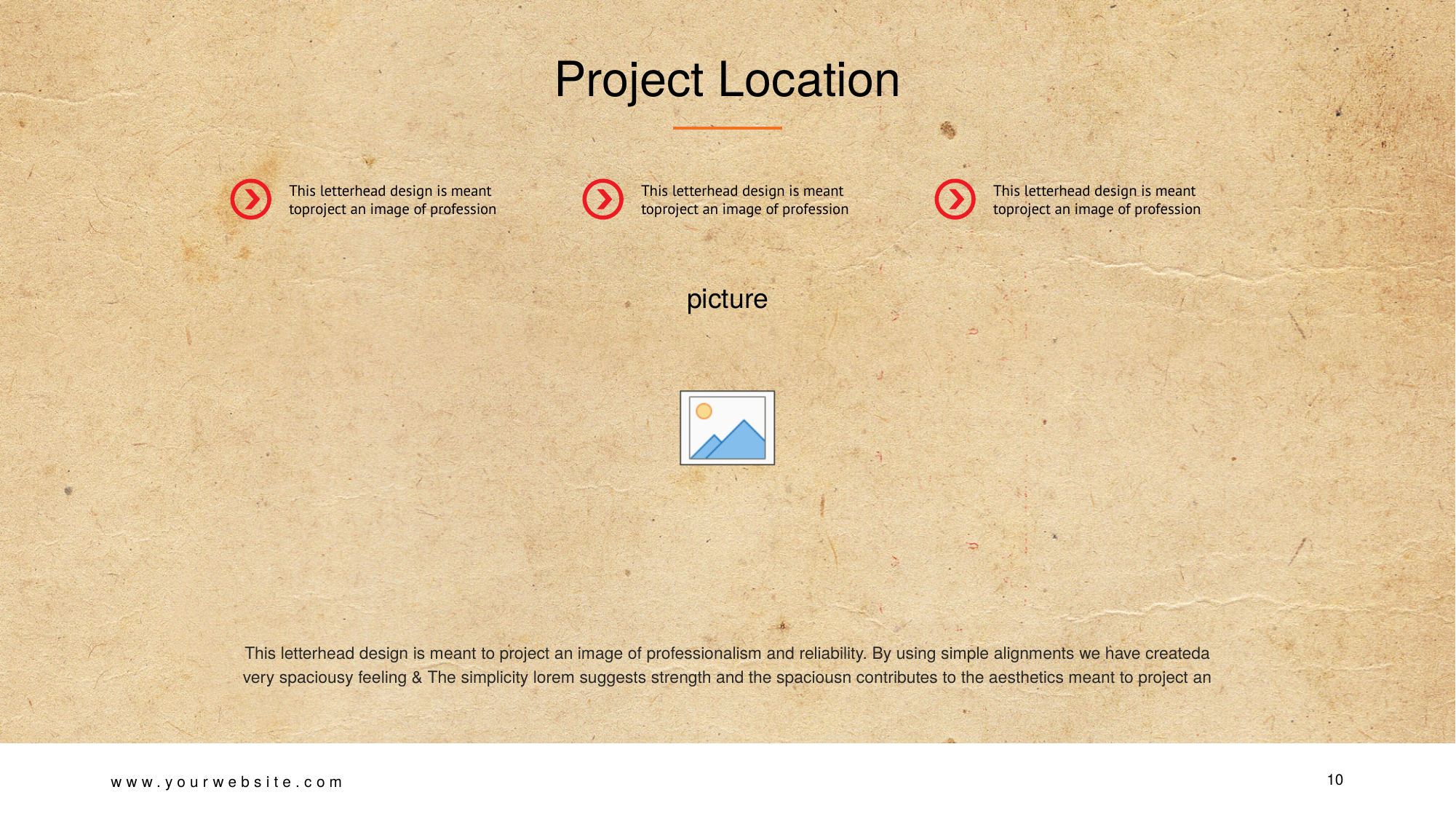

# Project Location
This letterhead design is meant toproject an image of profession

This letterhead design is meant toproject an image of profession

This letterhead design is meant toproject an image of profession

This letterhead design is meant to project an image of professionalism and reliability. By using simple alignments we have createda very spaciousy feeling & The simplicity lorem suggests strength and the spaciousn contributes to the aesthetics meant to project an

www.yourwebsite.com
10